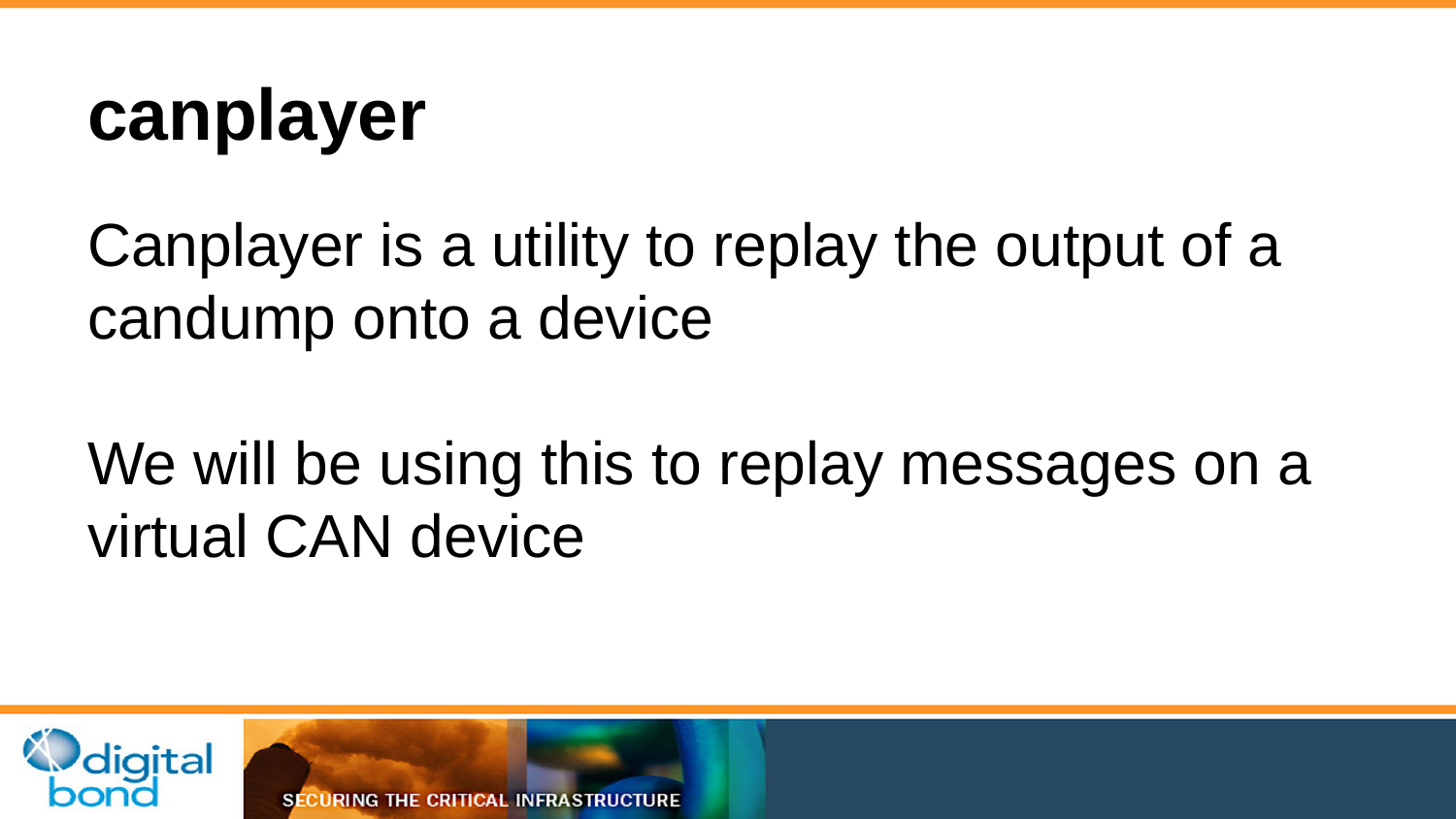

# canplayer
Canplayer is a utility to replay the output of a candump onto a device

We will be using this to replay messages on a virtual CAN device